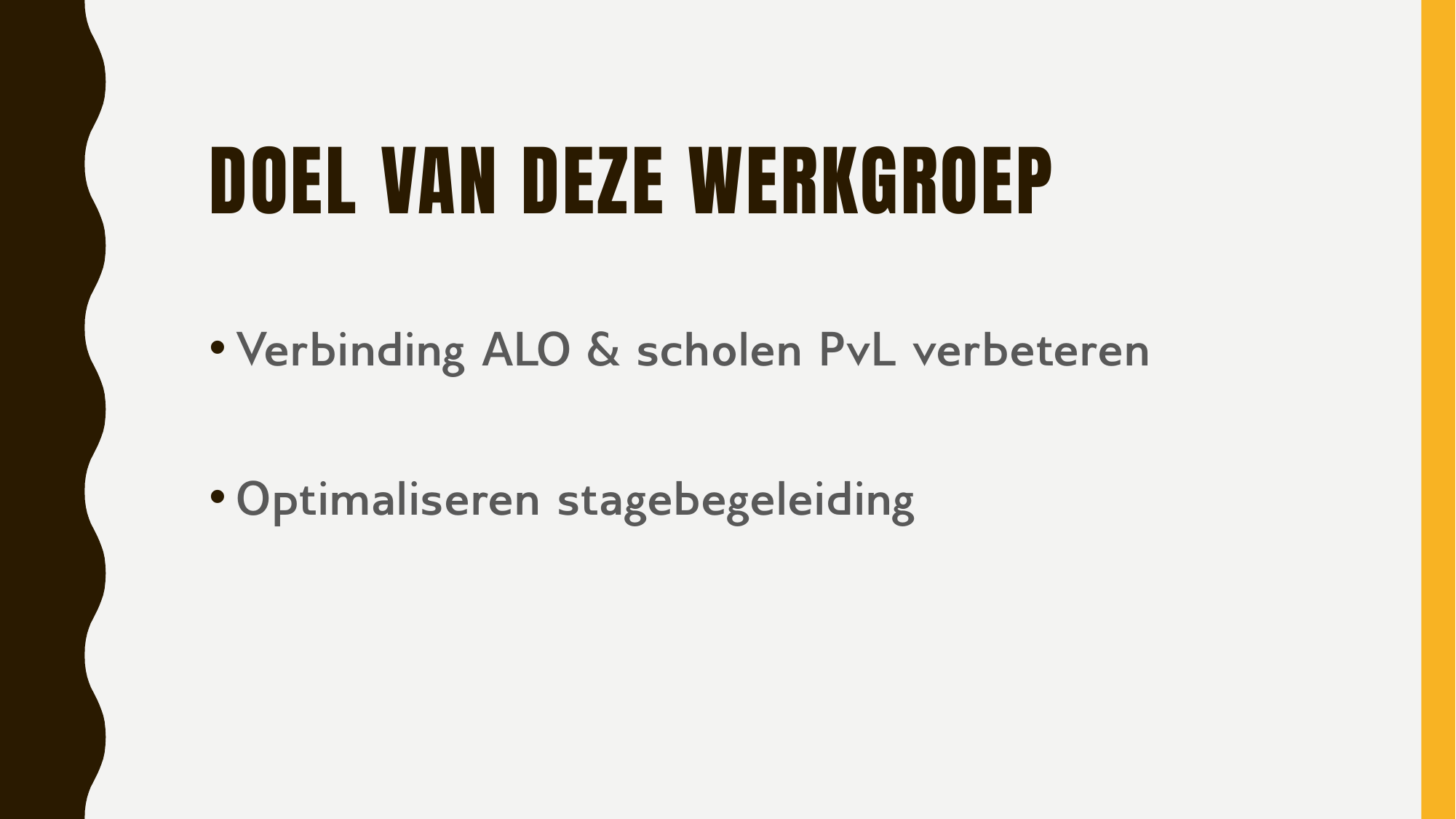

# Doel van deze werkgroep
Verbinding ALO & scholen PvL verbeteren

Optimaliseren stagebegeleiding